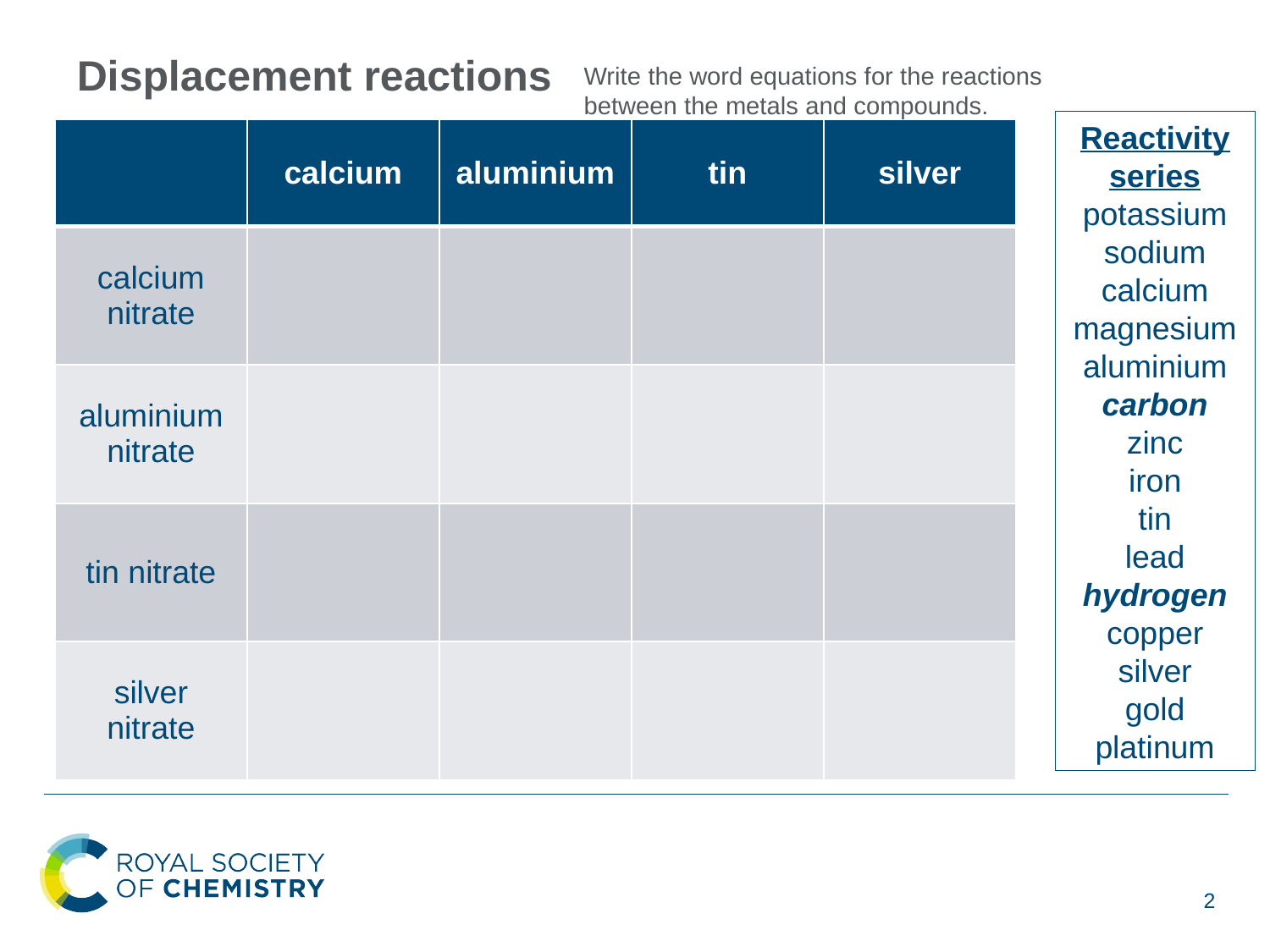

Displacement reactions
Write the word equations for the reactions between the metals and compounds.

Reactivity series
potassium
sodium
calcium
magnesium
aluminium
carbon
zinc
iron
tin
lead
hydrogen
copper
silver
gold
platinum
|  | calcium | aluminium | tin | silver |
| --- | --- | --- | --- | --- |
| calcium nitrate |  |  |  |  |
| aluminium nitrate |  |  |  |  |
| tin nitrate |  |  |  |  |
| silver nitrate |  |  |  |  |
2